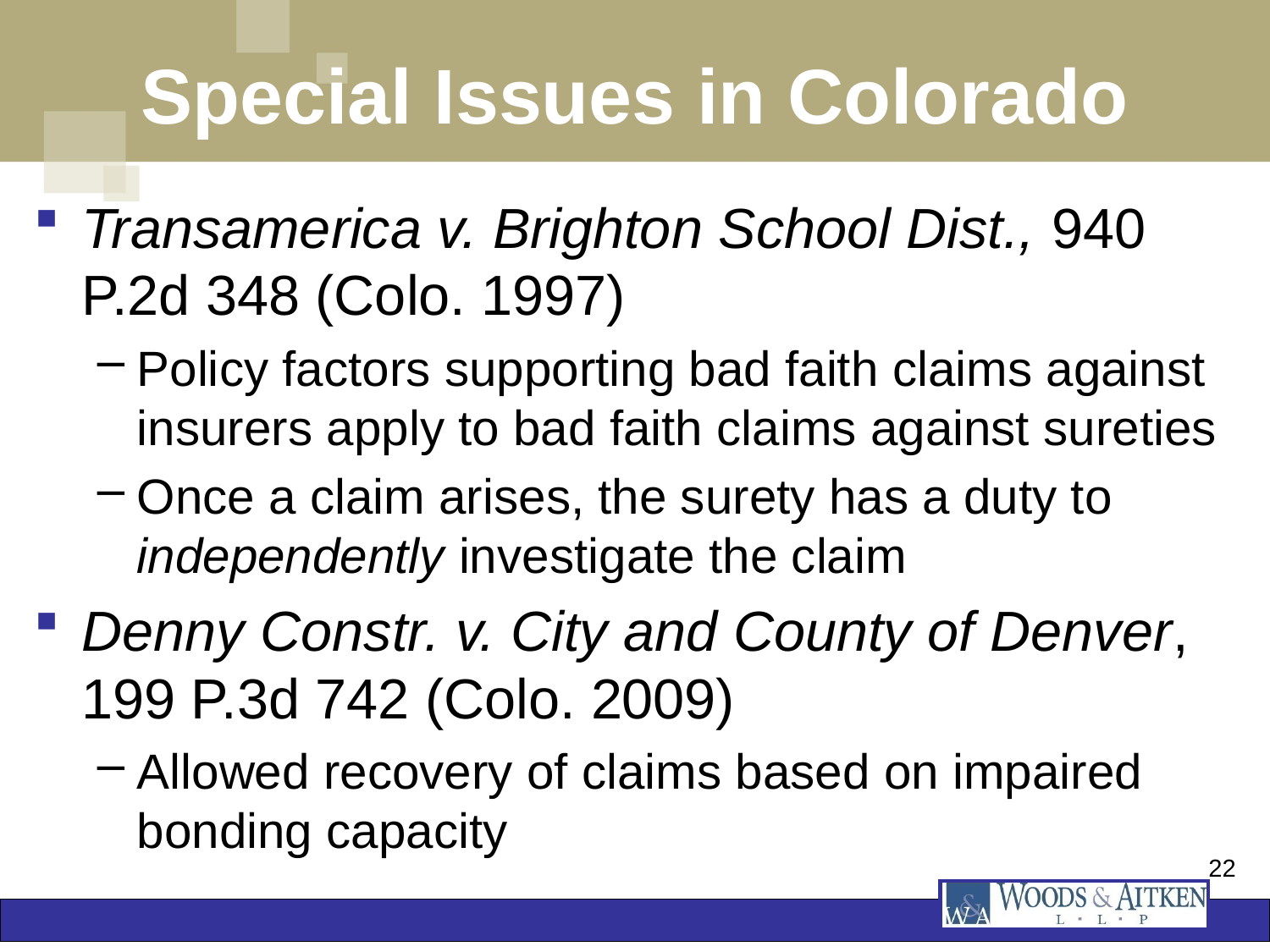

# Special Issues in Colorado
Transamerica v. Brighton School Dist., 940 P.2d 348 (Colo. 1997)
Policy factors supporting bad faith claims against insurers apply to bad faith claims against sureties
Once a claim arises, the surety has a duty to independently investigate the claim
Denny Constr. v. City and County of Denver, 199 P.3d 742 (Colo. 2009)
Allowed recovery of claims based on impaired bonding capacity

22